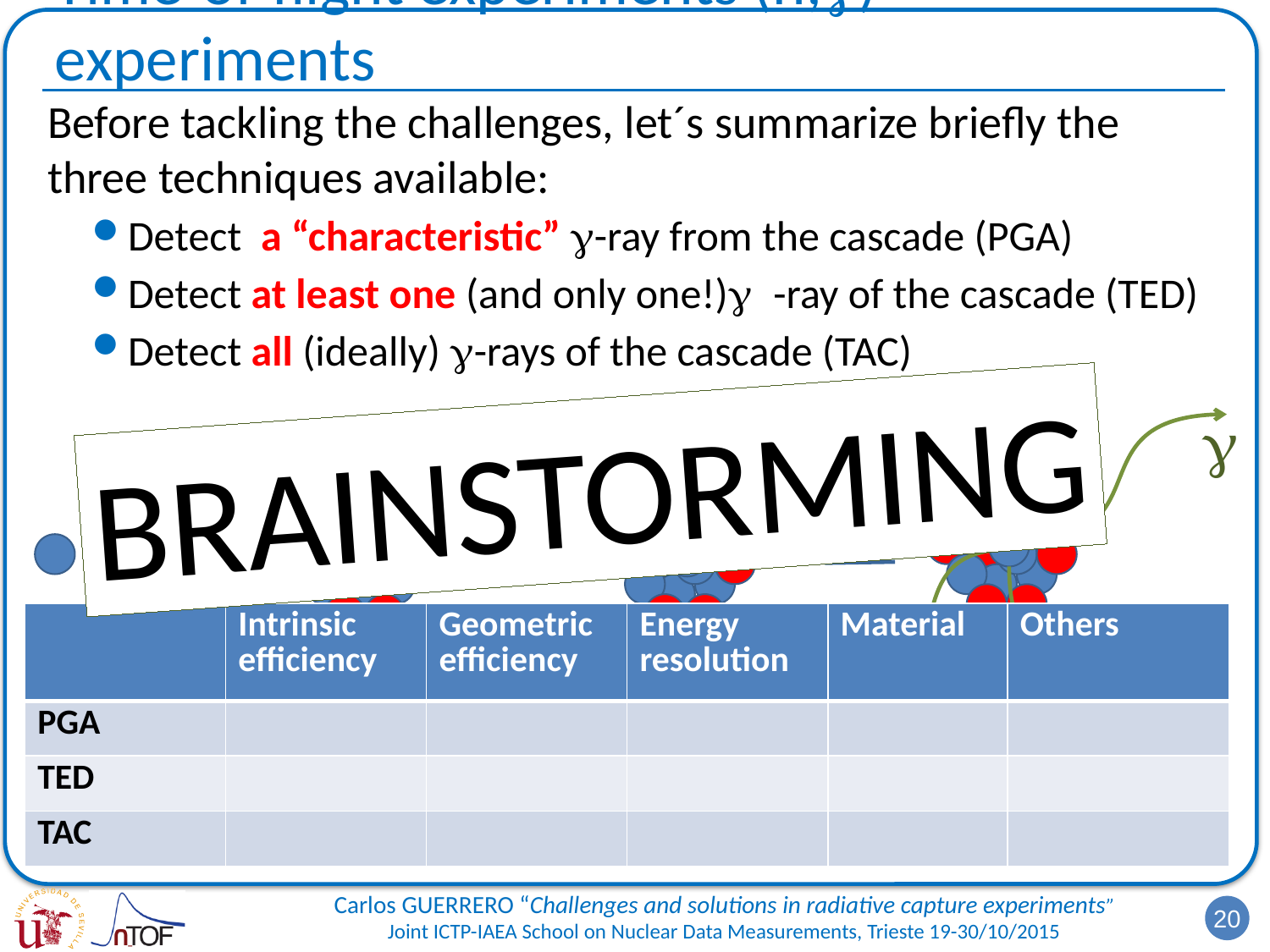

# Time-of-flight experiments (n,γ) experiments
Before tackling the challenges, let´s summarize briefly the three techniques available:
Detect  a “characteristic” γ-ray from the cascade (PGA)
Detect at least one (and only one!)γ -ray of the cascade (TED)
Detect all (ideally) γ-rays of the cascade (TAC)

γ

γ
γ
BRAINSTORMING
|  | Intrinsic efficiency | Geometric efficiency | Energy resolution | Material | Others |
| --- | --- | --- | --- | --- | --- |
| PGA |  |  |  |  |  |
| TED |  |  |  |  |  |
| TAC |  |  |  |  |  |
20